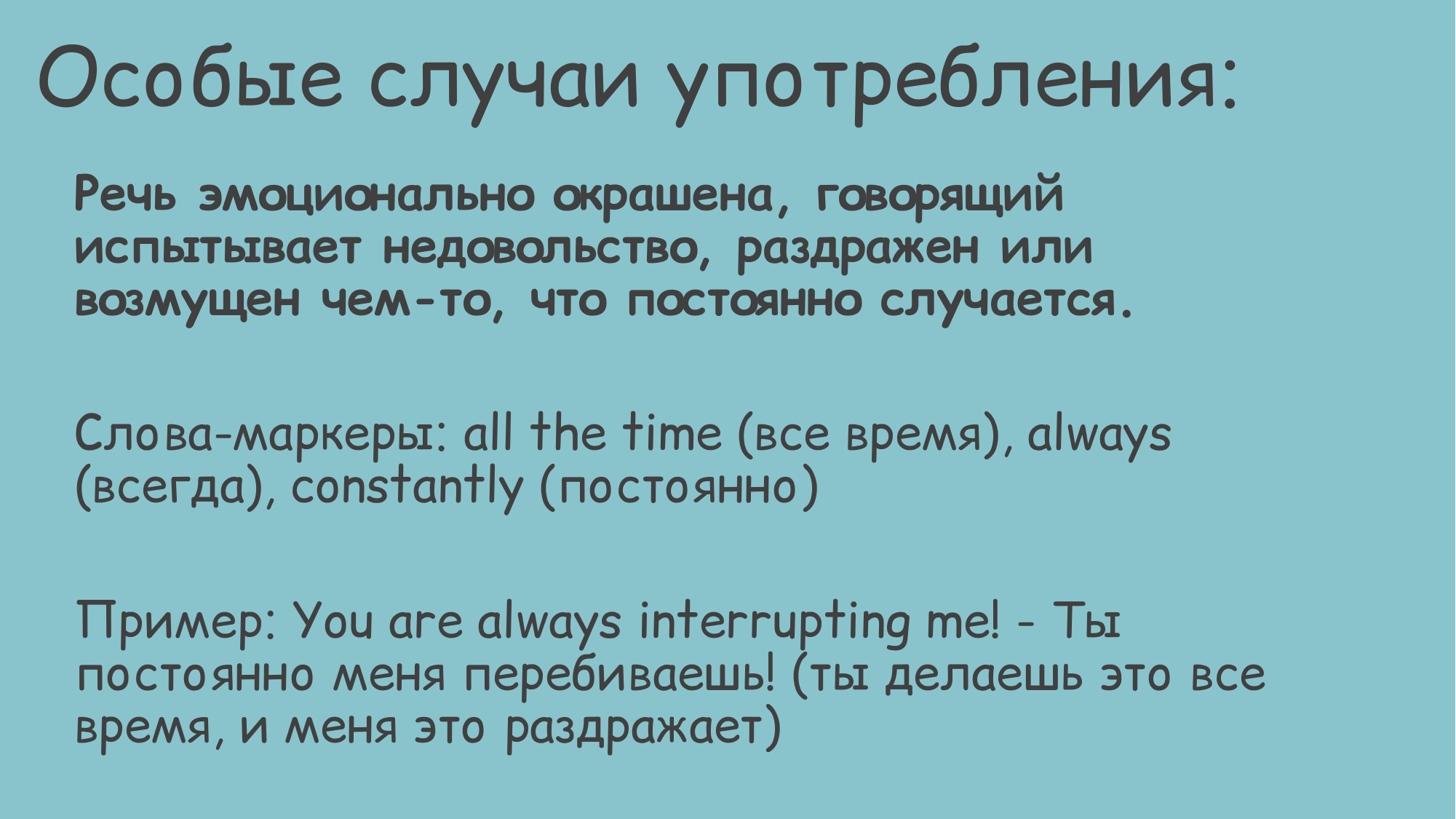

# Особые случаи употребления:
Речь эмоционально окрашена, говорящий испытывает недовольство, раздражен или возмущен чем-то, что постоянно случается.

Слова-маркеры: all the time (все время), always (всегда), constantly (постоянно)

Пример: You are always interrupting me! - Ты постоянно меня перебиваешь! (ты делаешь это все время, и меня это раздражает)